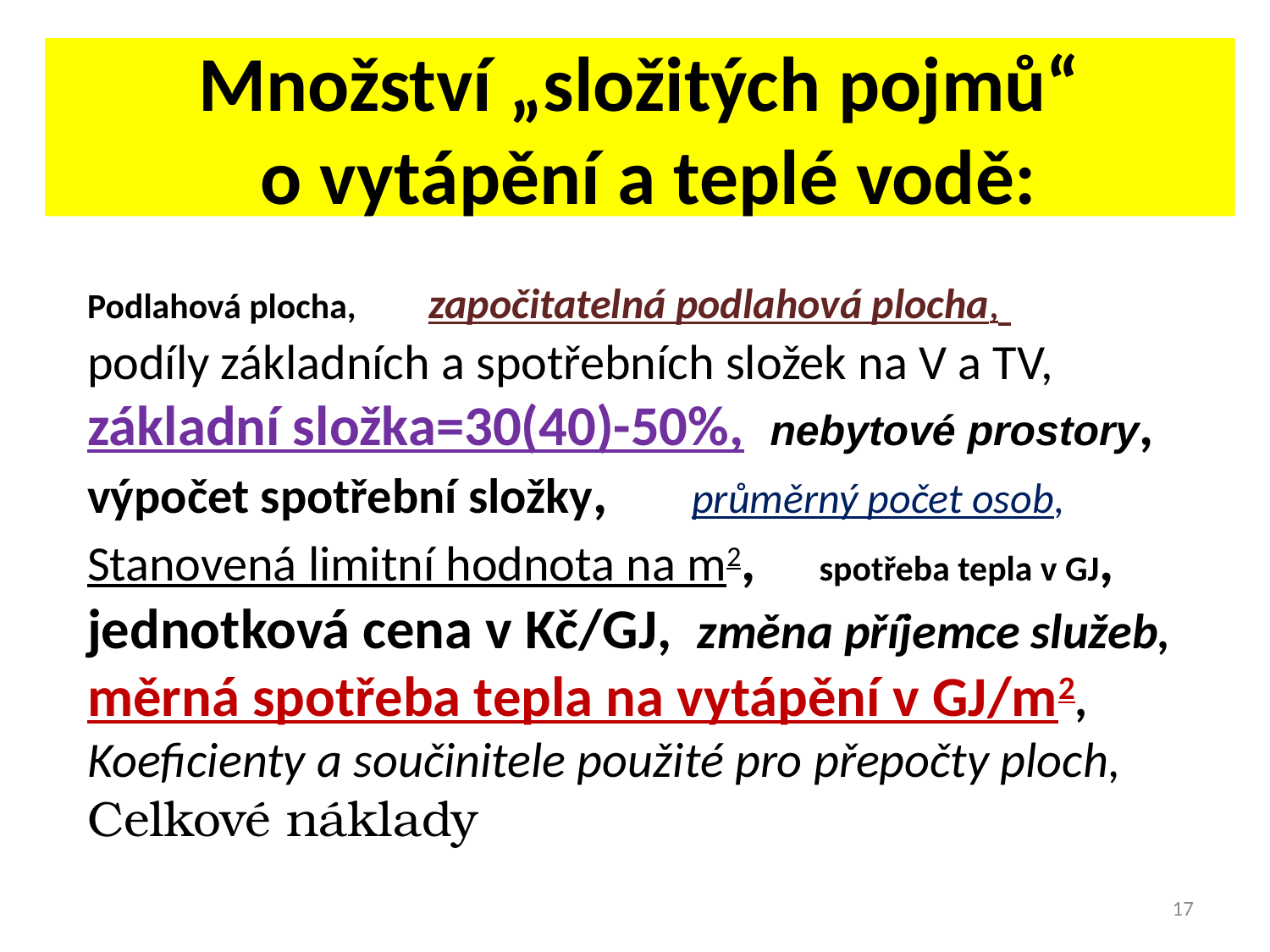

# Množství „složitých pojmů“ o vytápění a teplé vodě:
Podlahová plocha,         započitatelná podlahová plocha,
podíly základních a spotřebních složek na V a TV,
základní složka=30(40)-50%,  nebytové prostory,
výpočet spotřební složky,       průměrný počet osob,
Stanovená limitní hodnota na m2,     spotřeba tepla v GJ, jednotková cena v Kč/GJ,  změna příjemce služeb,
měrná spotřeba tepla na vytápění v GJ/m2,
Koeficienty a součinitele použité pro přepočty ploch,
Celkové náklady

17